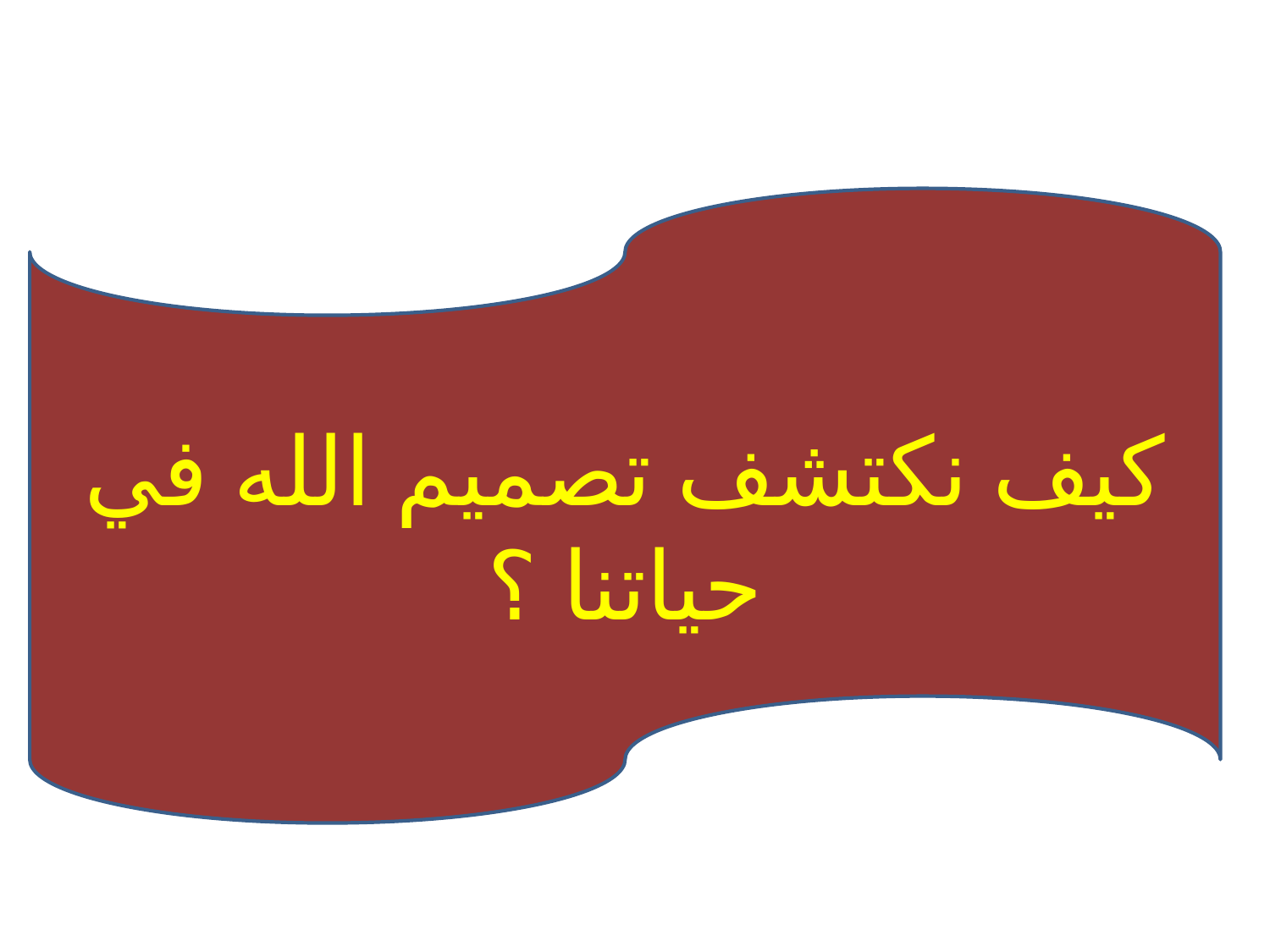

كيف نكتشف تصميم الله في حياتنا ؟